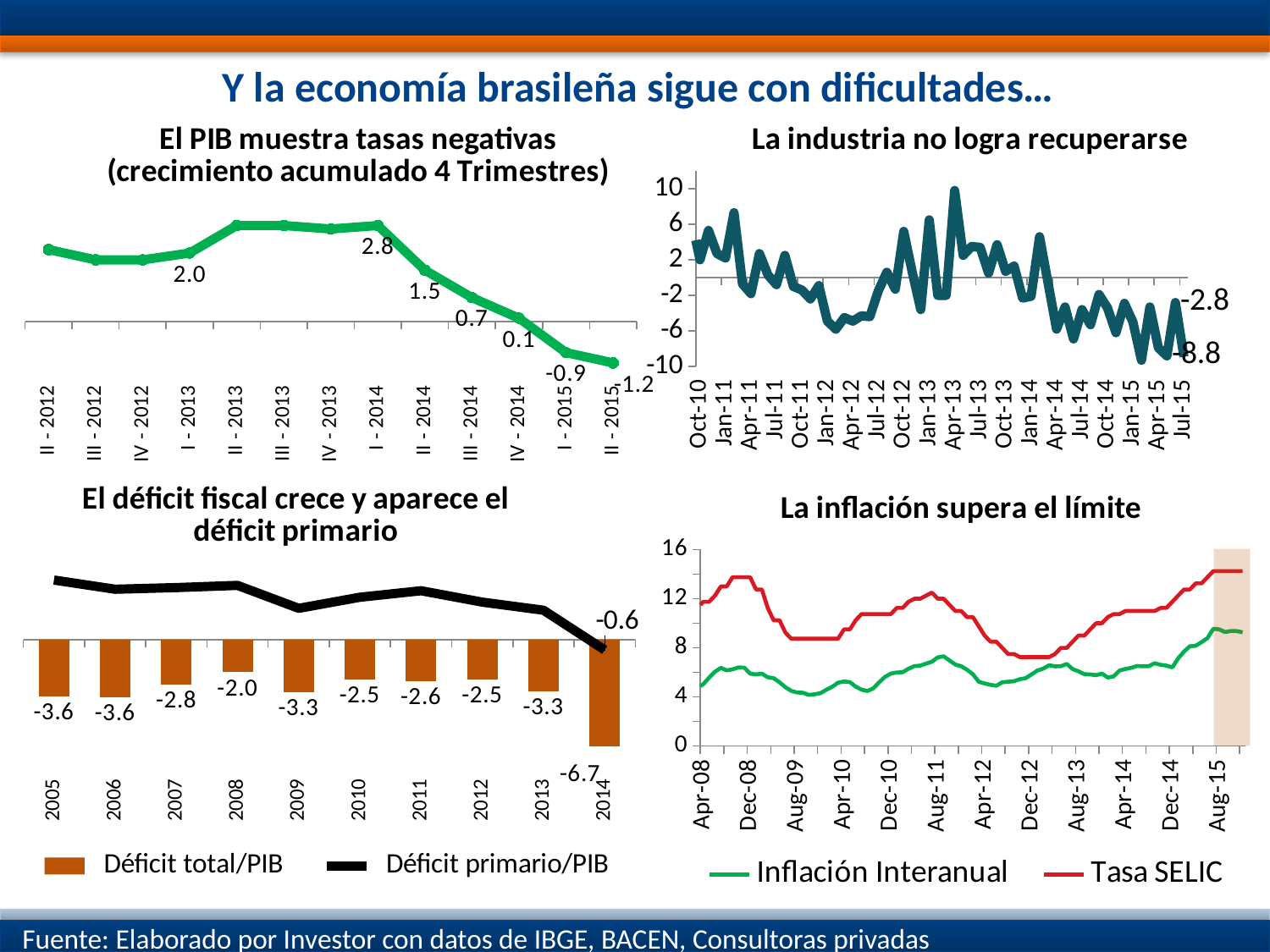

# Y la economía brasileña sigue con dificultades…

### Chart: El PIB muestra tasas negativas
(crecimiento acumulado 4 Trimestres)

| Category | Crecimiento del PIB (último cuatro trimestres) |
|---|---|
| II - 2012 | 2.1 |
| III - 2012 | 1.8 |
| IV - 2012 | 1.8 |
| I - 2013 | 2.0 |
| II - 2013 | 2.8 |
| III - 2013 | 2.8 |
| IV - 2013 | 2.7 |
| I - 2014 | 2.8 |
| II - 2014 | 1.5 |
| III - 2014 | 0.7 |
| IV - 2014 | 0.1 |
| I - 2015 | -0.9 |
| II - 2015 | -1.2 |

### Chart: La industria no logra recuperarse

| Category | Crecimiento interanual de la industria |
|---|---|
| 39448 | 8.9 |
| 39479 | 10.3 |
| 39508 | 1.3 |
| 39539 | 9.5 |
| 39569 | 2.6 |
| 39600 | 6.6 |
| 39630 | 8.7 |
| 39661 | 1.9 |
| 39692 | 9.1 |
| 39722 | 0.6 |
| 39753 | -6.1 |
| 39783 | -14.6 |
| 39814 | -17.0 |
| 39845 | -16.5 |
| 39873 | -9.4 |
| 39904 | -14.1 |
| 39934 | -10.9 |
| 39965 | -10.7 |
| 39995 | -9.9 |
| 40026 | -6.8 |
| 40057 | -7.3 |
| 40087 | -2.6 |
| 40118 | 5.4 |
| 40148 | 18.9 |
| 40179 | 15.9 |
| 40210 | 16.9 |
| 40238 | 18.7 |
| 40269 | 16.5 |
| 40299 | 14.3 |
| 40330 | 11.2 |
| 40360 | 9.4 |
| 40391 | 8.5 |
| 40422 | 6.4 |
| 40452 | 2.0 |
| 40483 | 5.3 |
| 40513 | 2.7 |
| 40544 | 2.2 |
| 40575 | 7.3 |
| 40603 | -0.7 |
| 40634 | -1.8 |
| 40664 | 2.7 |
| 40695 | 0.3 |
| 40725 | -0.8 |
| 40756 | 2.5 |
| 40787 | -1.0 |
| 40817 | -1.4 |
| 40848 | -2.4 |
| 40878 | -0.9 |
| 40909 | -4.9 |
| 40940 | -5.8 |
| 40969 | -4.5 |
| 41000 | -4.9 |
| 41030 | -4.3 |
| 41061 | -4.4 |
| 41091 | -1.5 |
| 41122 | 0.6 |
| 41153 | -1.3 |
| 41183 | 5.2 |
| 41214 | 0.6 |
| 41244 | -3.6 |
| 41275 | 6.5 |
| 41306 | -2.0 |
| 41334 | -2.0 |
| 41365 | 9.8 |
| 41395 | 2.5 |
| 41426 | 3.5 |
| 41456 | 3.4 |
| 41487 | 0.5 |
| 41518 | 3.7 |
| 41548 | 0.7 |
| 41579 | 1.3 |
| 41609 | -2.3 |
| 41640 | -2.1 |
| 41671 | 4.6 |
| 41699 | -0.6 |
| 41730 | -5.8 |
| 41760 | -3.3 |
| 41791 | -6.9 |
| 41821 | -3.6 |
| 41852 | -5.3 |
| 41883 | -1.9 |
| 41913 | -3.4 |
| 41944 | -6.2 |
| 41974 | -2.9 |
| 42005 | -5.0 |
| 42036 | -9.3 |
| 42064 | -3.3 |
| 42095 | -7.9 |
| 42125 | -8.8 |
| 42156 | -2.8 |
| 42186 | -8.9 |

### Chart: El déficit fiscal crece y aparece el déficit primario

| Category |   Déficit total/PIB |   Déficit primario/PIB |
|---|---|---|
| 2005 | -3.58 | 3.786 |
| 2006 | -3.63 | 3.204 |
| 2007 | -2.8 | 3.31 |
| 2008 | -2.04 | 3.447 |
| 2009 | -3.28 | 2.0 |
| 2010 | -2.48 | 2.7 |
| 2011 | -2.61 | 3.11 |
| 2012 | -2.48 | 2.39 |
| 2013 | -3.25 | 1.88 |
| 2014 | -6.7 | -0.63 |

### Chart: La inflación supera el límite

| Category | Inflación Interanual | Tasa SELIC |
|---|---|---|
| 39448 | 4.561479653996092 | 11.25 |
| 39479 | 4.613512652949825 | 11.25 |
| 39508 | 4.7283109506472965 | 11.25 |
| 39539 | 5.041627425127149 | 11.75 |
| 39569 | 5.576029422261297 | 11.75 |
| 39600 | 6.060583356434823 | 12.25 |
| 39630 | 6.367091587904872 | 13.0 |
| 39661 | 6.165817949166241 | 13.0 |
| 39692 | 6.250533749689047 | 13.750000000000002 |
| 39722 | 6.409530261467666 | 13.750000000000002 |
| 39753 | 6.388596927956325 | 13.750000000000002 |
| 39783 | 5.902724390654646 | 13.750000000000002 |
| 39814 | 5.839344298109861 | 12.75 |
| 39845 | 5.90253747513434 | 12.75 |
| 39873 | 5.60712276602191 | 11.25 |
| 39904 | 5.5337782830583215 | 10.25 |
| 39934 | 5.198622240567041 | 10.25 |
| 39965 | 4.801565436075683 | 9.25 |
| 39995 | 4.499395676982321 | 8.75 |
| 40026 | 4.36385168159823 | 8.75 |
| 40057 | 4.343100767066788 | 8.75 |
| 40087 | 4.166391249743429 | 8.75 |
| 40118 | 4.218345939725032 | 8.75 |
| 40148 | 4.31165006256784 | 8.75 |
| 40179 | 4.5920859794821745 | 8.75 |
| 40210 | 4.831099691042273 | 8.75 |
| 40238 | 5.166002520001234 | 8.75 |
| 40269 | 5.260260379320547 | 9.5 |
| 40299 | 5.218403090182178 | 9.5 |
| 40330 | 4.8410906272117415 | 10.25 |
| 40360 | 4.600533921498751 | 10.75 |
| 40391 | 4.485543932211589 | 10.75 |
| 40422 | 4.70421959723093 | 10.75 |
| 40452 | 5.195061101666876 | 10.75 |
| 40483 | 5.634847512198693 | 10.75 |
| 40513 | 5.9086887217945305 | 10.75 |
| 40544 | 5.992987349599699 | 11.25 |
| 40575 | 6.014171342034569 | 11.25 |
| 40603 | 6.298987616320217 | 11.75 |
| 40634 | 6.5102569235040875 | 12.0 |
| 40664 | 6.55278165324007 | 12.0 |
| 40695 | 6.7125507114063065 | 12.25 |
| 40725 | 6.872599283200209 | 12.5 |
| 40756 | 7.225226440980759 | 12.0 |
| 40787 | 7.310902059629787 | 12.0 |
| 40817 | 6.9700991192924056 | 11.5 |
| 40848 | 6.641308865574258 | 11.0 |
| 40878 | 6.503352743680169 | 11.0 |
| 40909 | 6.217997653937091 | 10.5 |
| 40940 | 5.849085647435515 | 10.5 |
| 40969 | 5.239991936124322 | 9.75 |
| 41000 | 5.1041657194300205 | 9.0 |
| 41030 | 4.9888673678113005 | 8.5 |
| 41061 | 4.915425283547448 | 8.5 |
| 41091 | 5.19841436932682 | 8.0 |
| 41122 | 5.2403840391230805 | 7.5 |
| 41153 | 5.282203377200179 | 7.5 |
| 41183 | 5.449829043593879 | 7.249999999999999 |
| 41214 | 5.533837250501938 | 7.249999999999999 |
| 41244 | 5.83859471814745 | 7.249999999999999 |
| 41275 | 6.154336082552536 | 7.249999999999999 |
| 41306 | 6.312914644042356 | 7.249999999999999 |
| 41334 | 6.588765923358908 | 7.249999999999999 |
| 41365 | 6.493513984299737 | 7.5 |
| 41395 | 6.504135128766597 | 8.0 |
| 41426 | 6.695915835898392 | 8.0 |
| 41456 | 6.2706921691397355 | 8.5 |
| 41487 | 6.090762064213395 | 9.0 |
| 41518 | 5.858620748231913 | 9.0 |
| 41548 | 5.83748487151341 | 9.5 |
| 41579 | 5.7744067237047725 | 10.0 |
| 41609 | 5.910683255331084 | 10.0 |
| 41640 | 5.585065392575617 | 10.5 |
| 41671 | 5.679517624013752 | 10.75 |
| 41699 | 6.152891009198291 | 10.75 |
| 41730 | 6.279552187877435 | 11.0 |
| 41760 | 6.374855650409583 | 11.0 |
| 41791 | 6.523283601369245 | 11.0 |
| 41821 | 6.502234310726562 | 11.0 |
| 41852 | 6.512969846616312 | 11.0 |
| 41883 | 6.75 | 11.0 |
| 41913 | 6.619152727176014 | 11.25 |
| 41944 | 6.555291341873404 | 11.25 |
| 41974 | 6.4074707959081545 | 11.75 |
| 42005 | 7.140000000000001 | 12.25 |
| 42036 | 7.7 | 12.75 |
| 42064 | 8.129999999999999 | 12.75 |
| 42095 | 8.17 | 13.25 |
| 42125 | 8.469999999999999 | 13.25 |
| 42156 | 8.790000000000001 | 13.750000000000002 |
| 42186 | 9.56 | 14.249999999999998 |
| 42217 | 9.503555392050632 | 14.249999999999998 |
| 42248 | 9.285835980797952 | 14.249999999999998 |
| 42278 | 9.37300399201597 | 14.249999999999998 |
| 42309 | 9.362184865605538 | 14.249999999999998 |
| 42339 | 9.264605183429953 | 14.249999999999998 |
Fuente: Elaborado por Investor con datos de IBGE, BACEN, Consultoras privadas